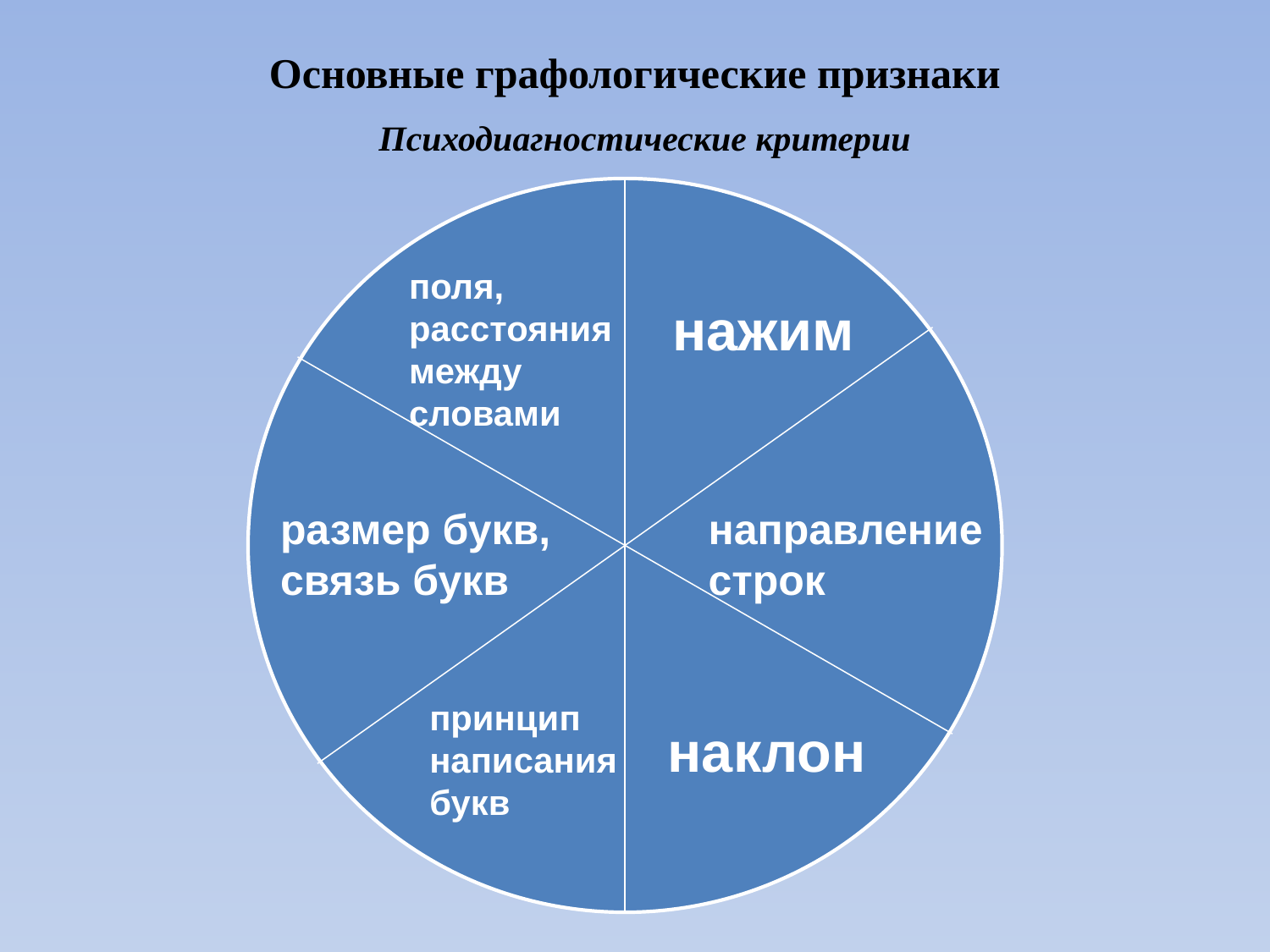

Основные графологические признаки
Психодиагностические критерии

поля, расстояния между словами
нажим
размер букв,
связь букв
направление строк
принцип написания букв
наклон